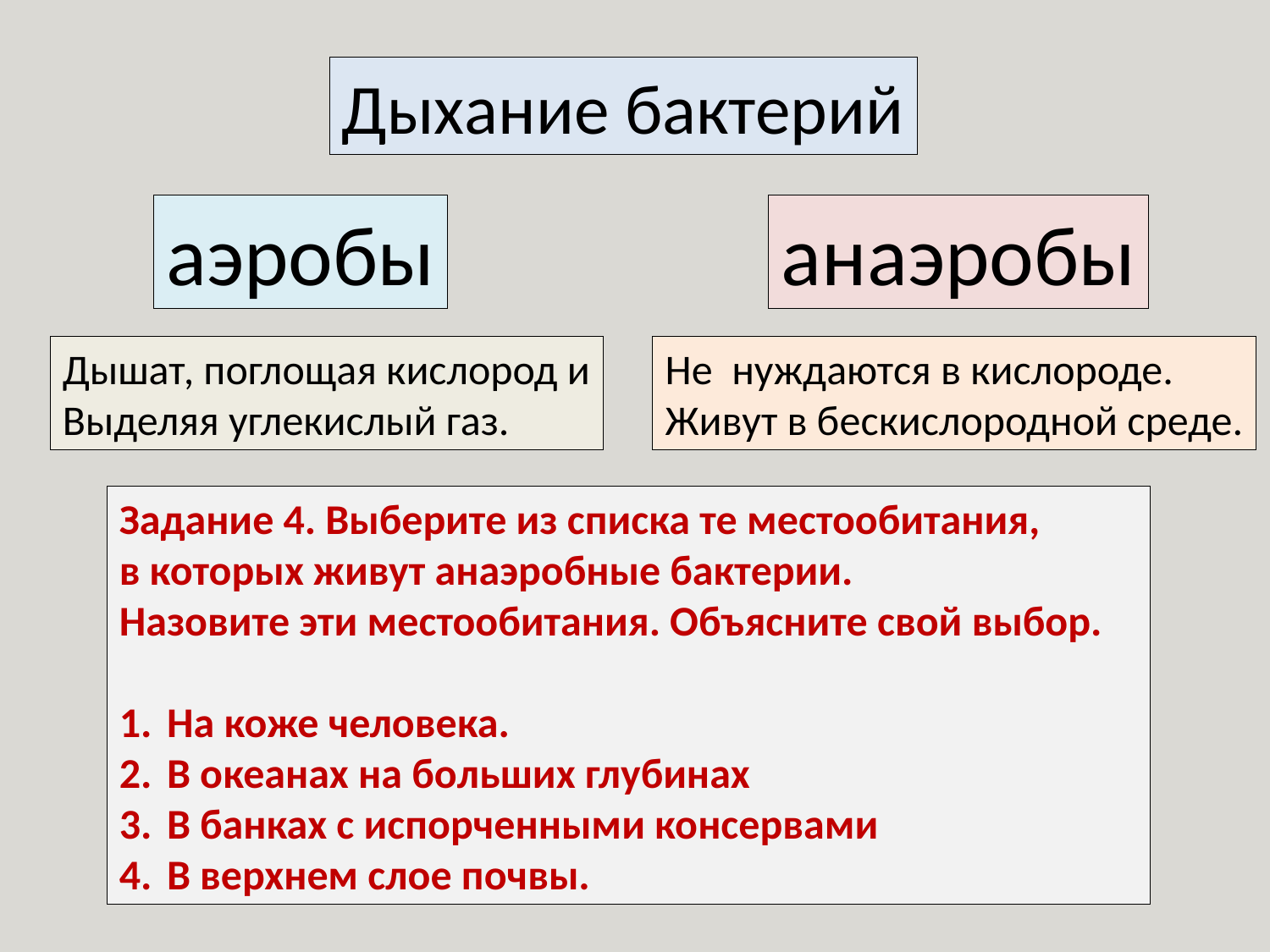

Дыхание бактерий
анаэробы
аэробы
Не  нуждаются в кислороде.
Живут в бескислородной среде.
Дышат, поглощая кислород и
Выделяя углекислый газ.
Задание 4. Выберите из списка те местообитания,
в которых живут анаэробные бактерии.
Назовите эти местообитания. Объясните свой выбор.

На коже человека.
В океанах на больших глубинах
В банках с испорченными консервами
В верхнем слое почвы.